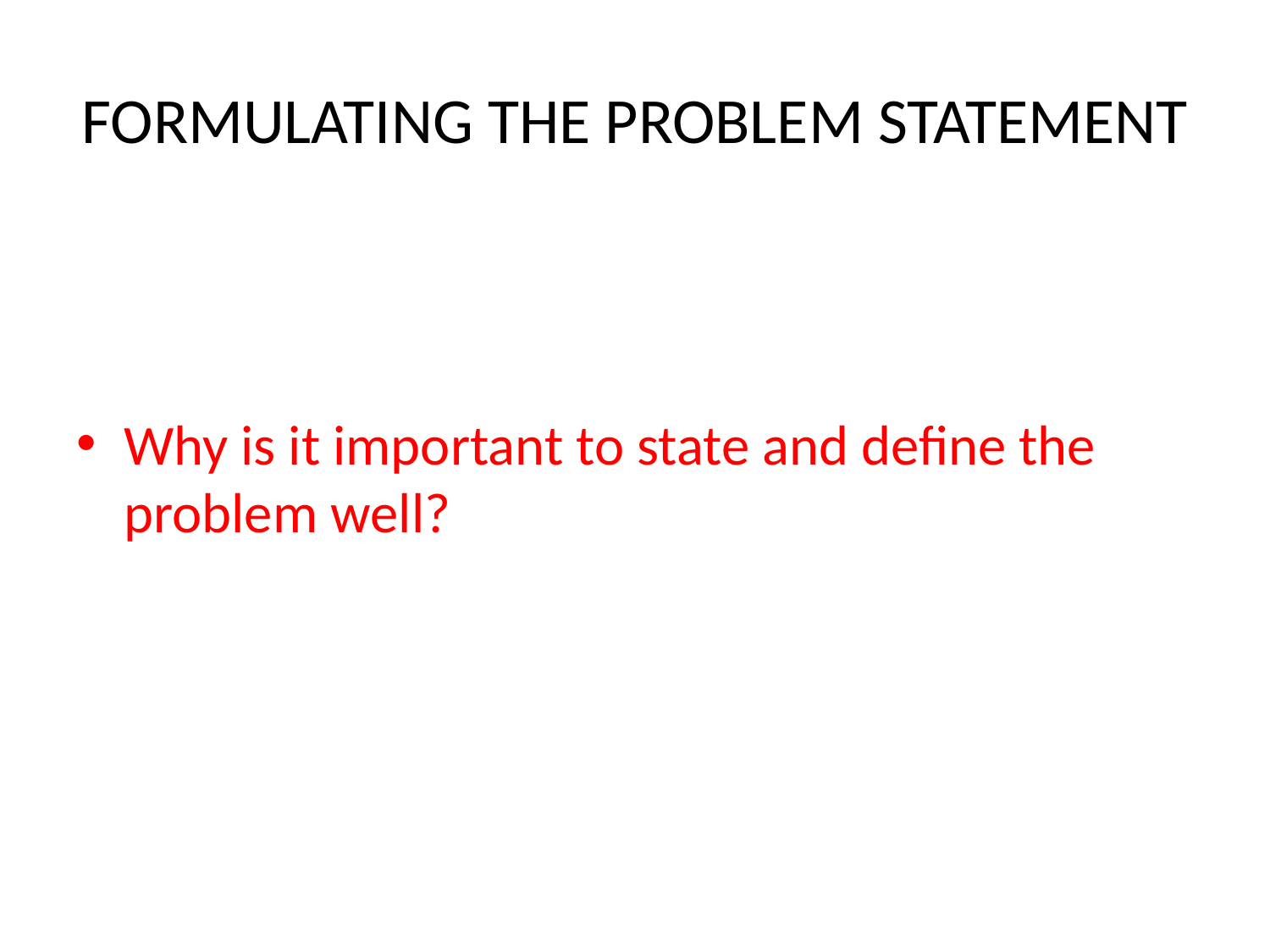

# FORMULATING THE PROBLEM STATEMENT
Why is it important to state and define the problem well?